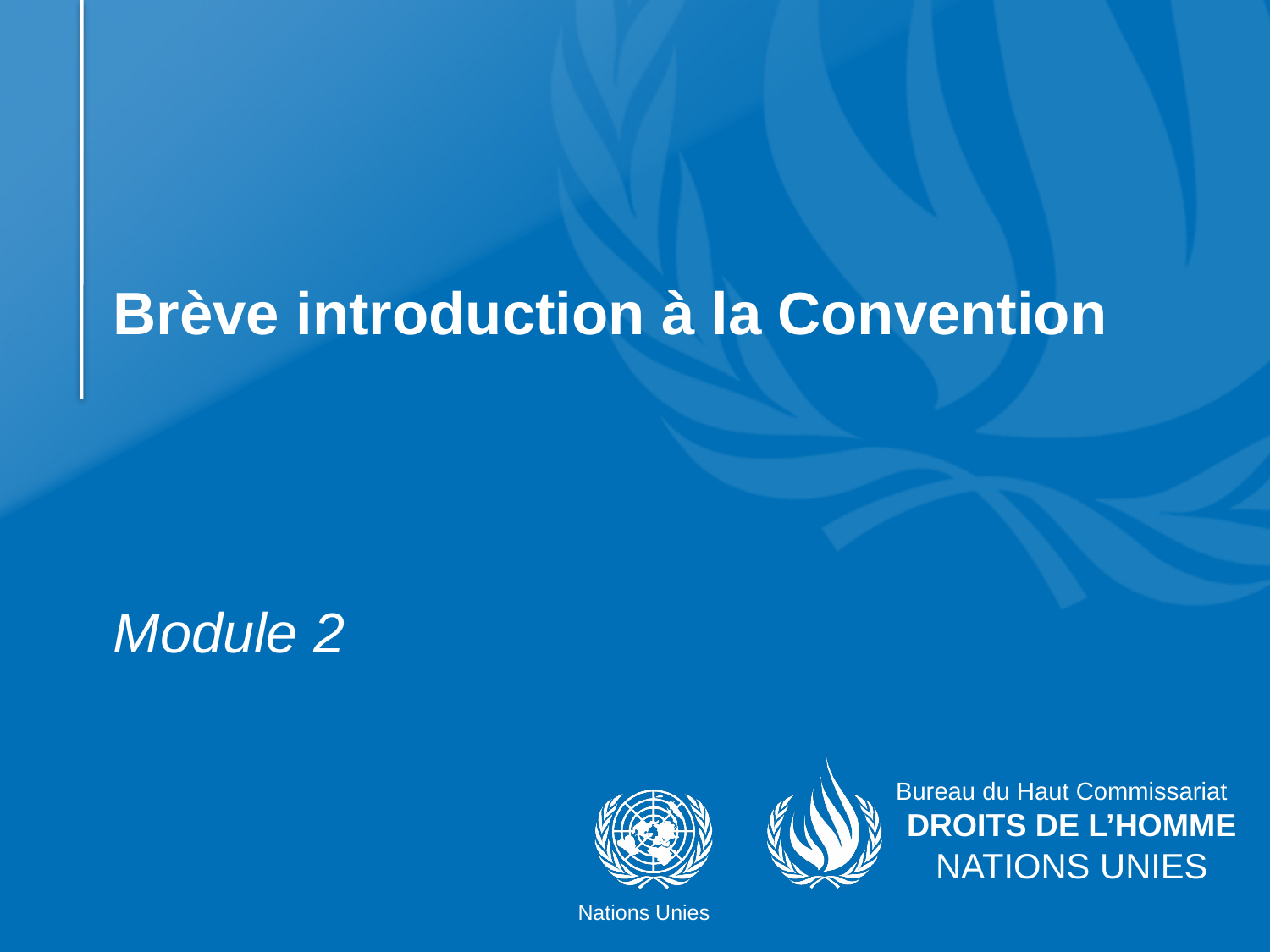

# Brève introduction à la Convention
Module 2
Bureau du Haut Commissariat
DROITS DE L’HOMME
NATIONS UNIES
Nations Unies